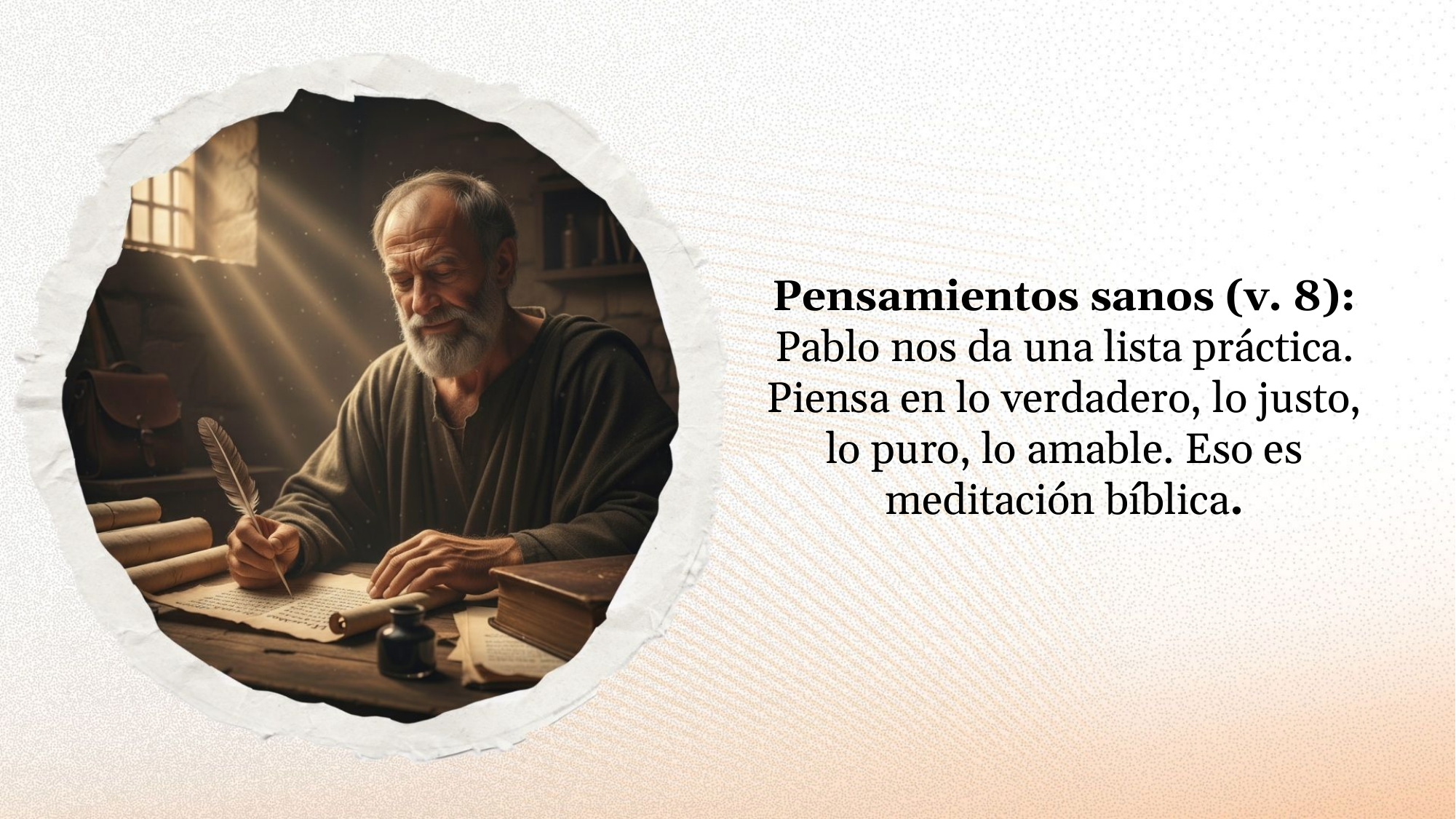

Pensamientos sanos (v. 8): Pablo nos da una lista práctica. Piensa en lo verdadero, lo justo, lo puro, lo amable. Eso es meditación bíblica.